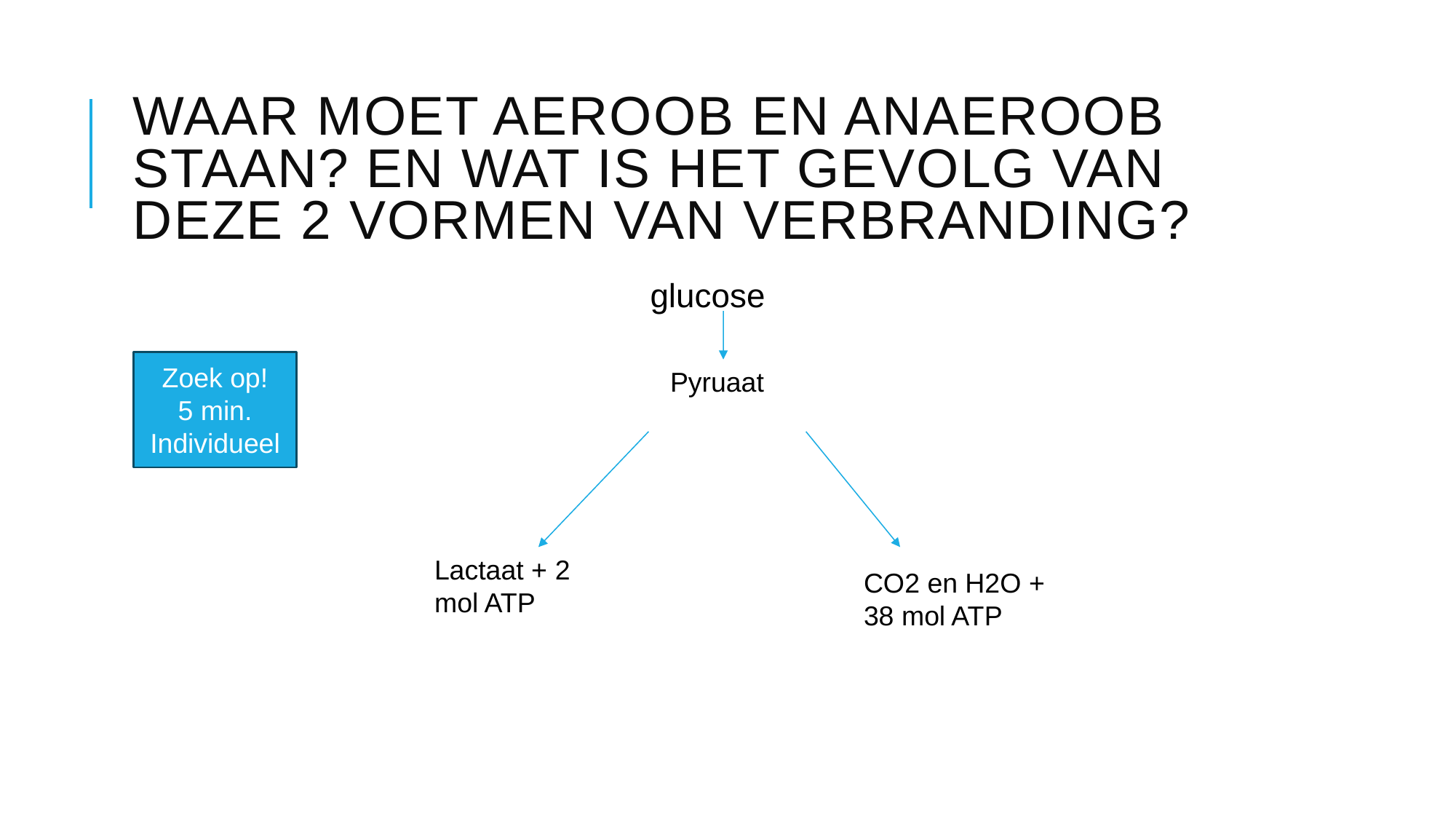

# Waar moet aeroob en anaeroob staan? En wat is het gevolg van deze 2 vormen van verbranding?
glucose
Zoek op!
5 min.
Individueel
Pyruaat
Lactaat + 2 mol ATP
CO2 en H2O + 38 mol ATP